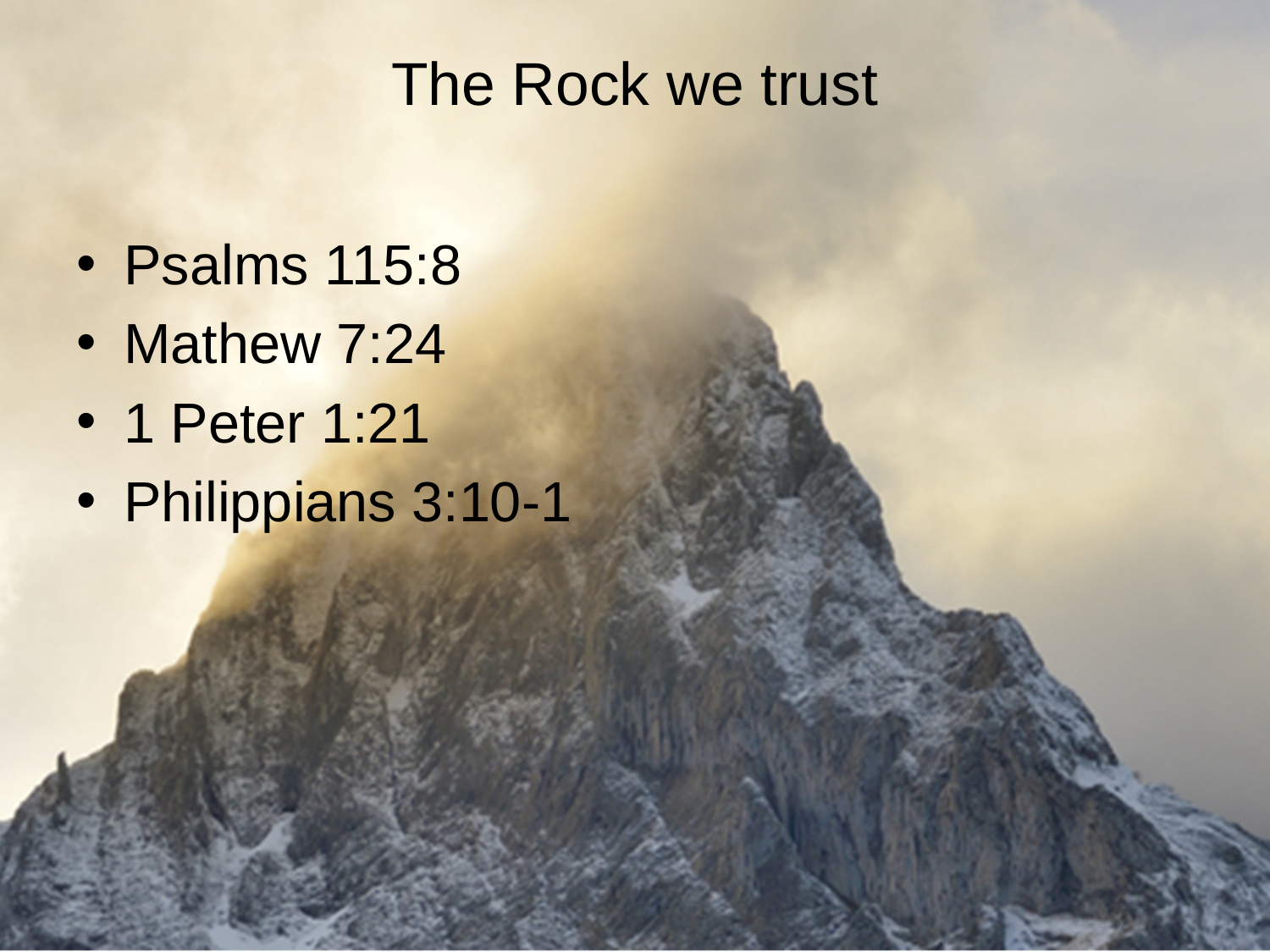

# The Rock we trust
Psalms 115:8
Mathew 7:24
1 Peter 1:21
Philippians 3:10-1